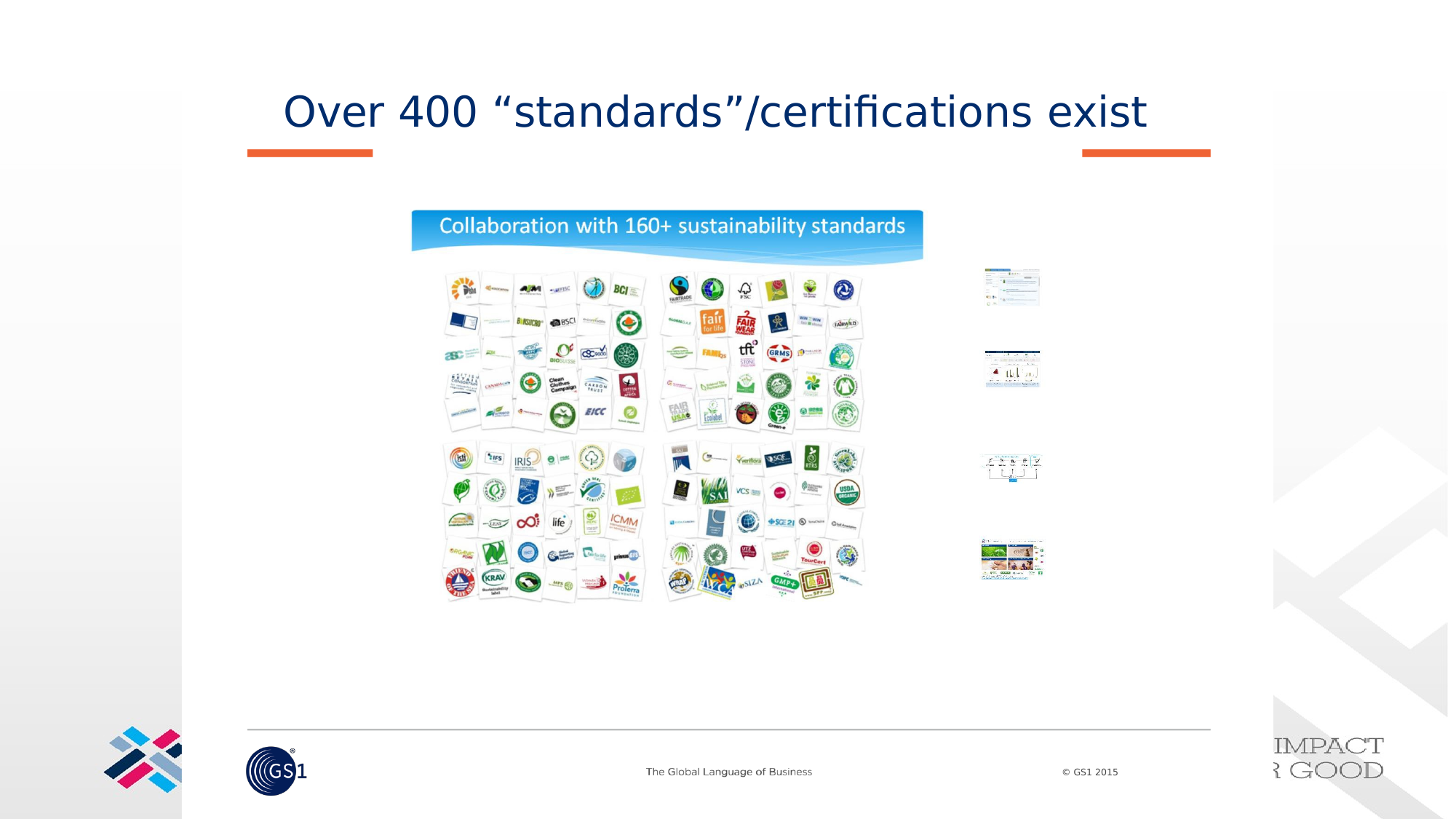

# Over 400 “standards”/certifications exist

© GS1 2015
8